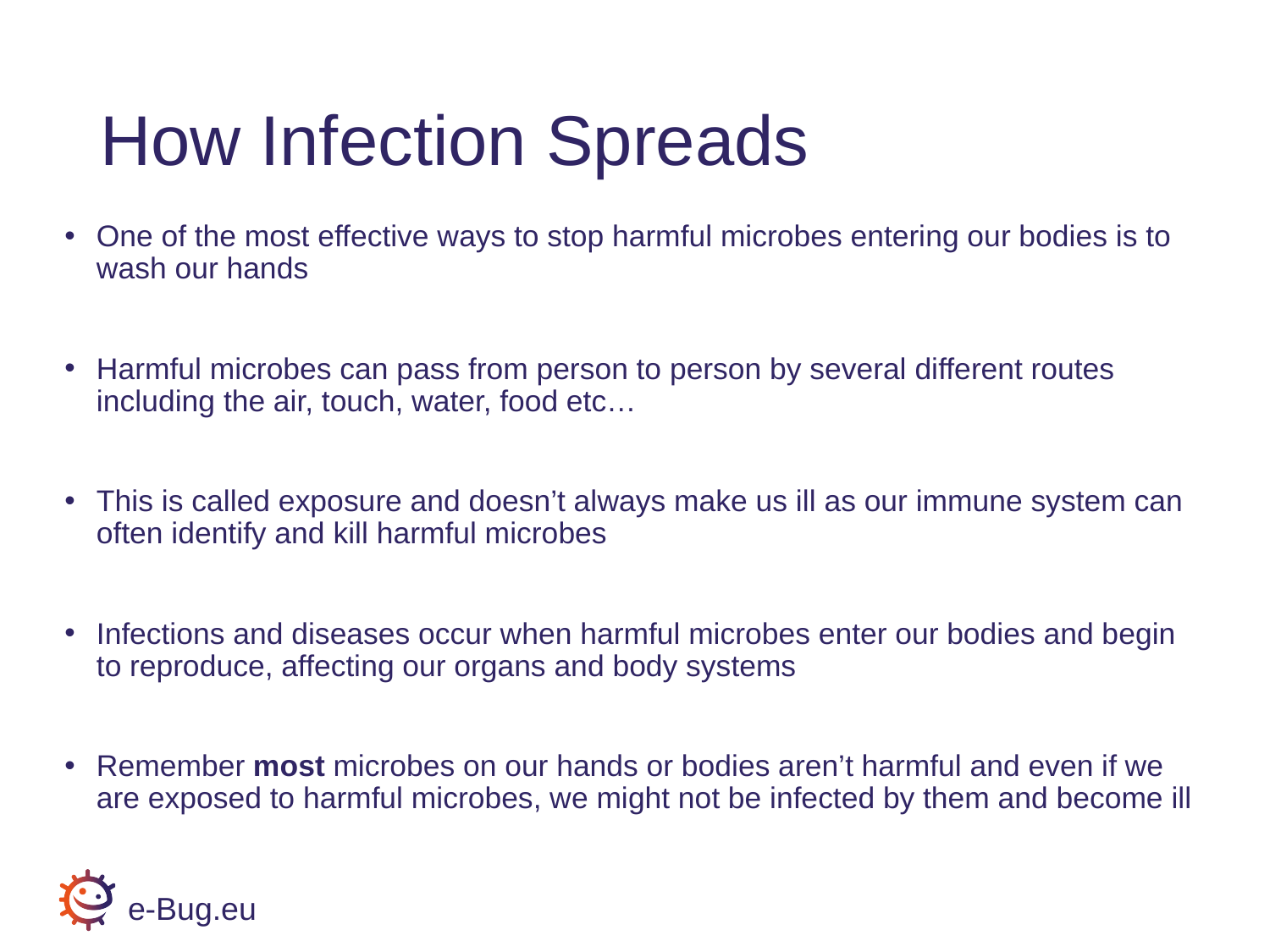

# How Infection Spreads
One of the most effective ways to stop harmful microbes entering our bodies is to wash our hands

Harmful microbes can pass from person to person by several different routes including the air, touch, water, food etc…

This is called exposure and doesn’t always make us ill as our immune system can often identify and kill harmful microbes

Infections and diseases occur when harmful microbes enter our bodies and begin to reproduce, affecting our organs and body systems

Remember most microbes on our hands or bodies aren’t harmful and even if we are exposed to harmful microbes, we might not be infected by them and become ill
e-Bug.eu